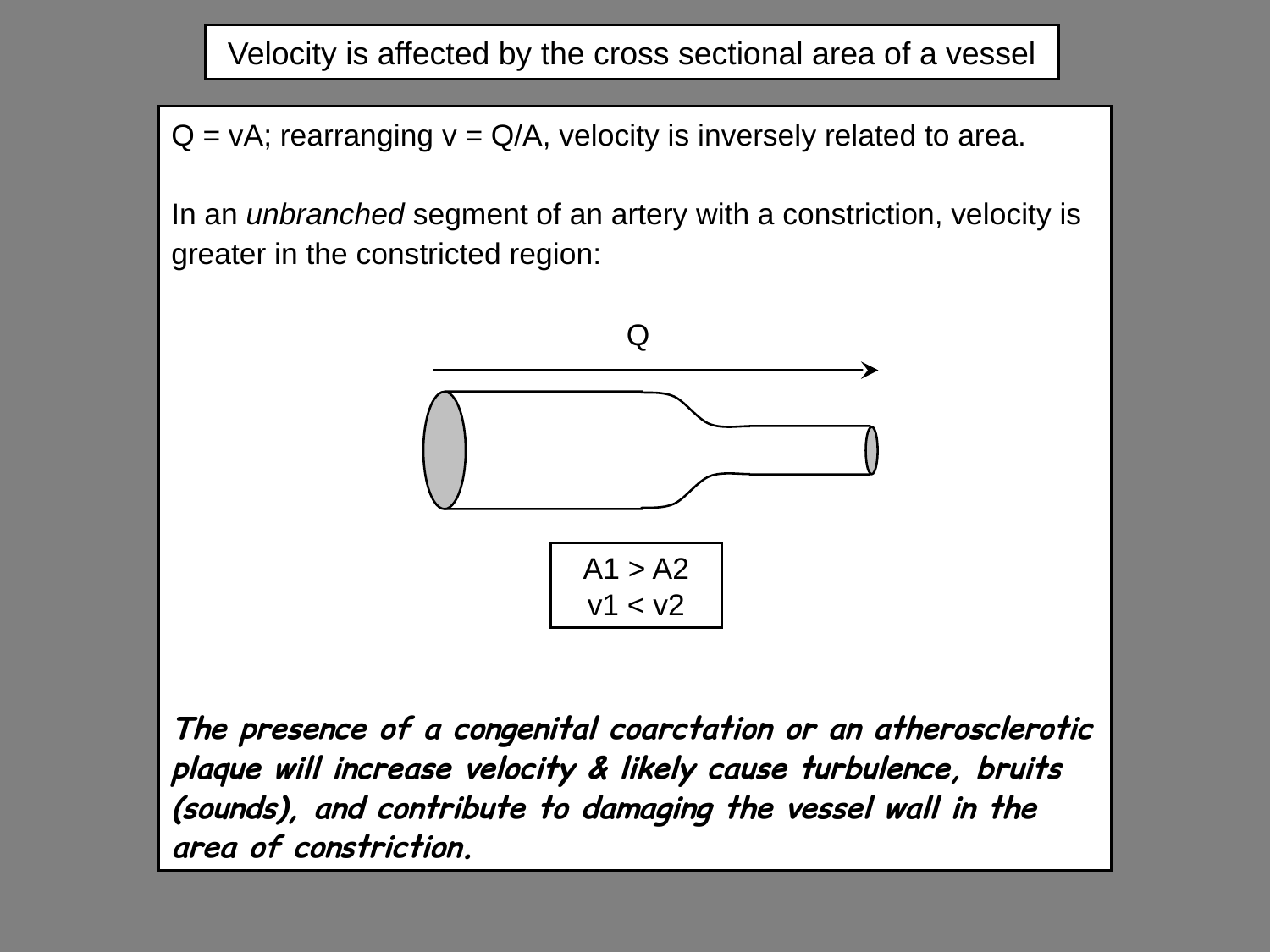

# Velocity is affected by the cross sectional area of a vessel
Q = vA; rearranging v = Q/A, velocity is inversely related to area.
In an unbranched segment of an artery with a constriction, velocity is greater in the constricted region:

The presence of a congenital coarctation or an atherosclerotic plaque will increase velocity & likely cause turbulence, bruits (sounds), and contribute to damaging the vessel wall in the area of constriction.
Q

A1 > A2
v1 < v2